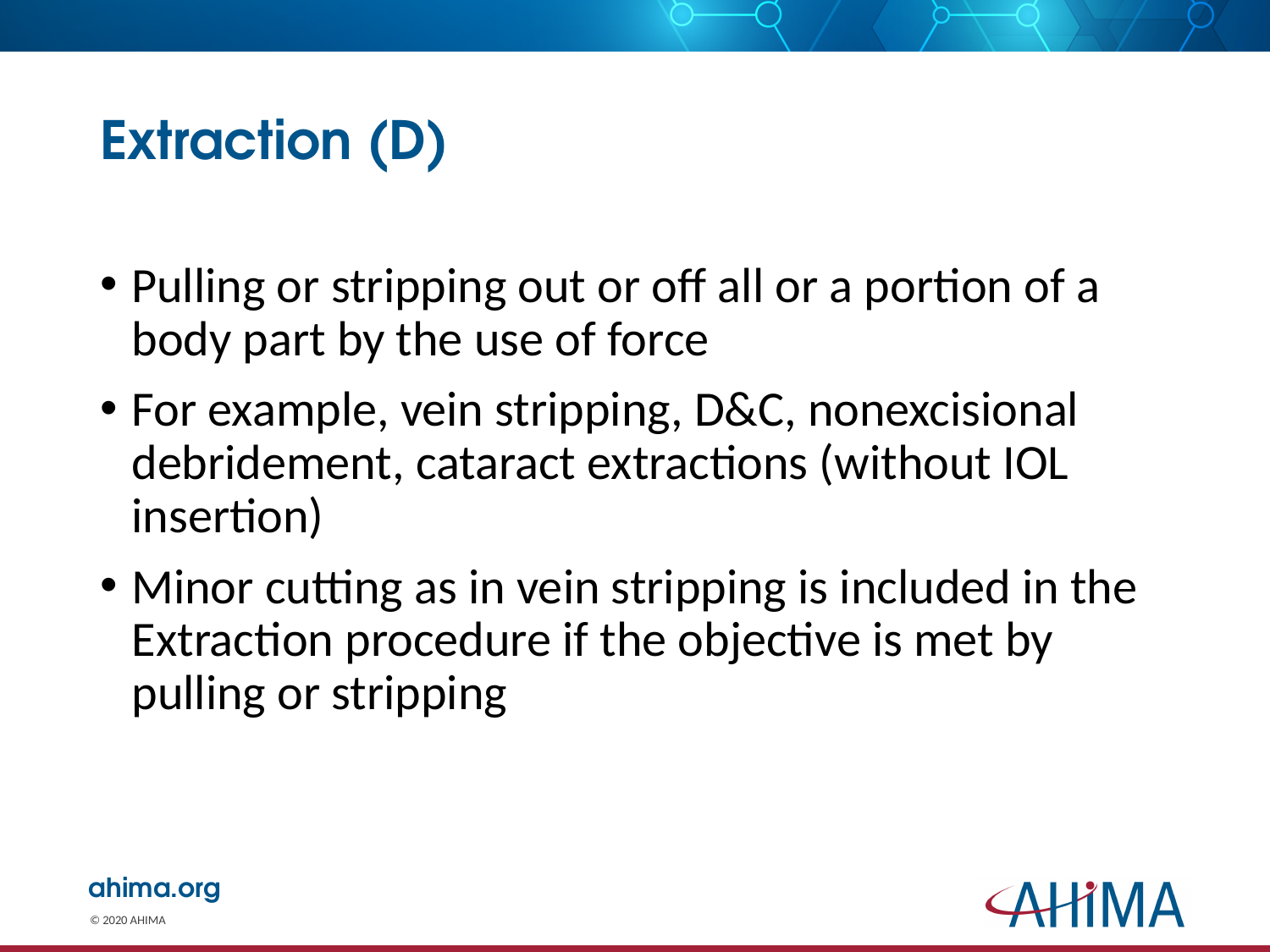

# Extraction (D)
Pulling or stripping out or off all or a portion of a body part by the use of force
For example, vein stripping, D&C, nonexcisional debridement, cataract extractions (without IOL insertion)
Minor cutting as in vein stripping is included in the Extraction procedure if the objective is met by pulling or stripping